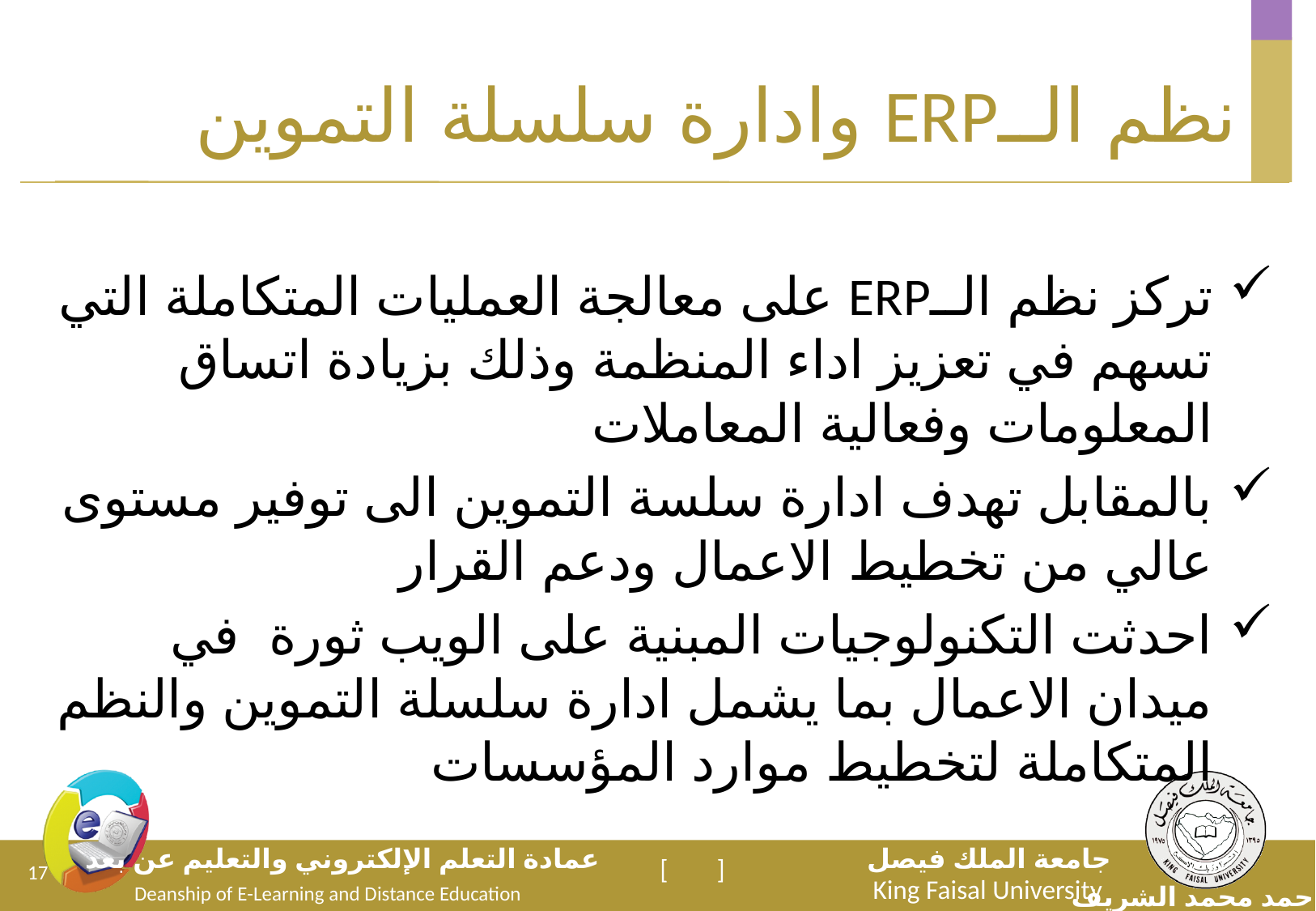

# نظم الــERP وادارة سلسلة التموين

تركز نظم الــERP على معالجة العمليات المتكاملة التي تسهم في تعزيز اداء المنظمة وذلك بزيادة اتساق المعلومات وفعالية المعاملات
بالمقابل تهدف ادارة سلسة التموين الى توفير مستوى عالي من تخطيط الاعمال ودعم القرار
احدثت التكنولوجيات المبنية على الويب ثورة  في ميدان الاعمال بما يشمل ادارة سلسلة التموين والنظم المتكاملة لتخطيط موارد المؤسسات

17